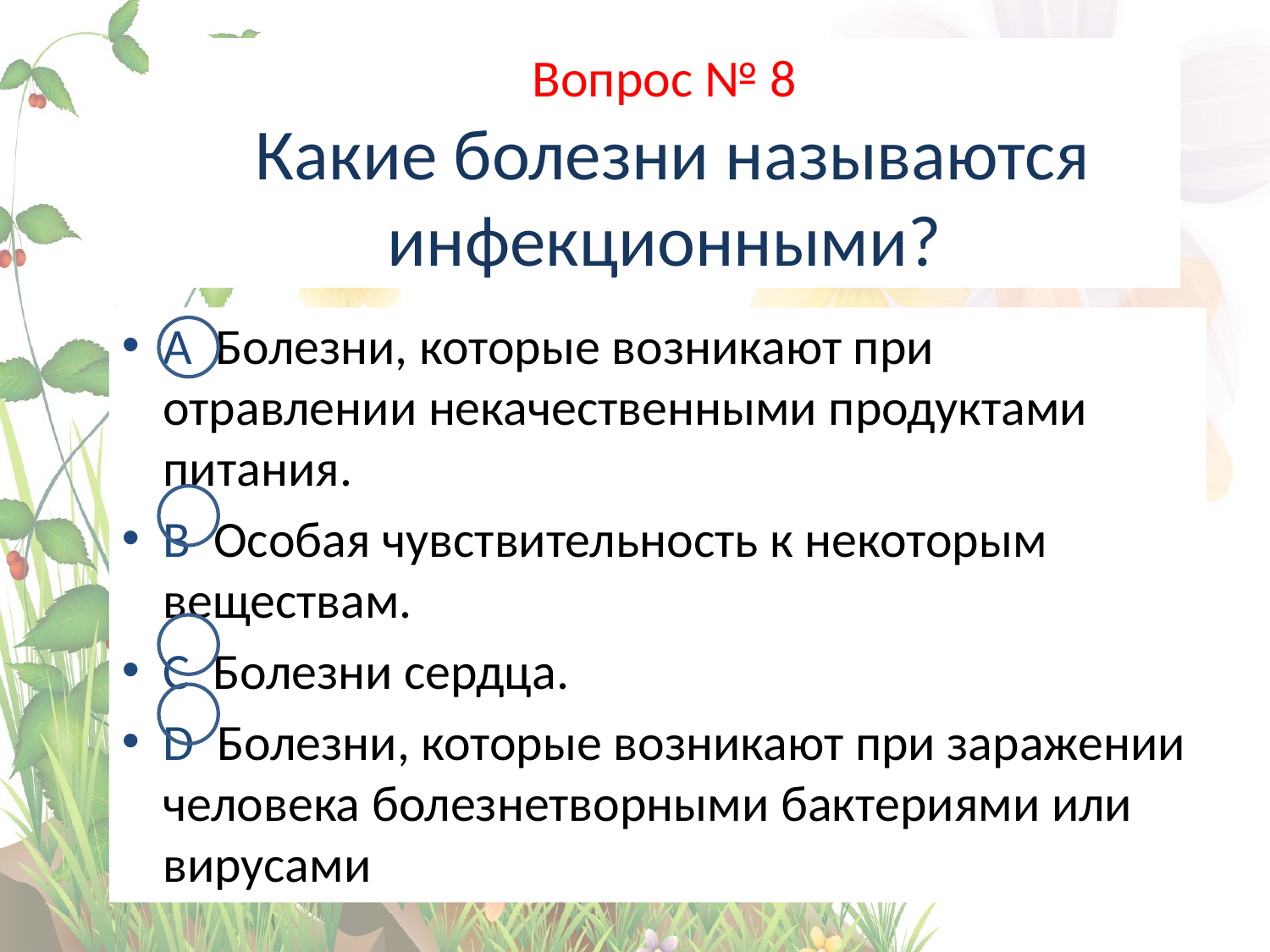

# Вопрос № 8 Какие болезни называются инфекционными?
А  Болезни, которые возникают при отравлении некачественными продуктами питания.
В  Особая чувствительность к некоторым веществам.
С  Болезни сердца.
D  Болезни, которые возникают при заражении человека болезнетворными бактериями или вирусами